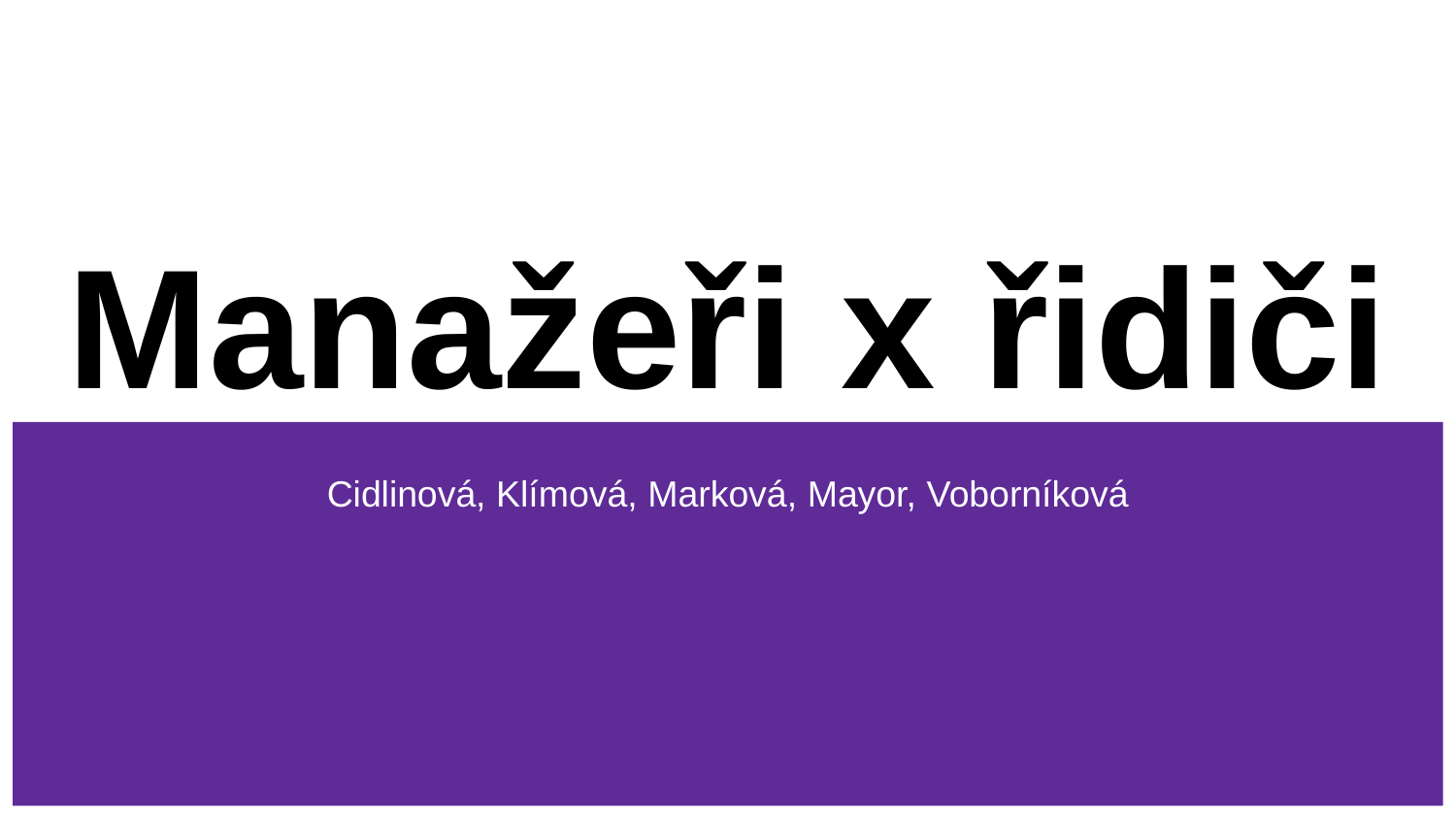

# Manažeři x řidiči
Cidlinová, Klímová, Marková, Mayor, Voborníková